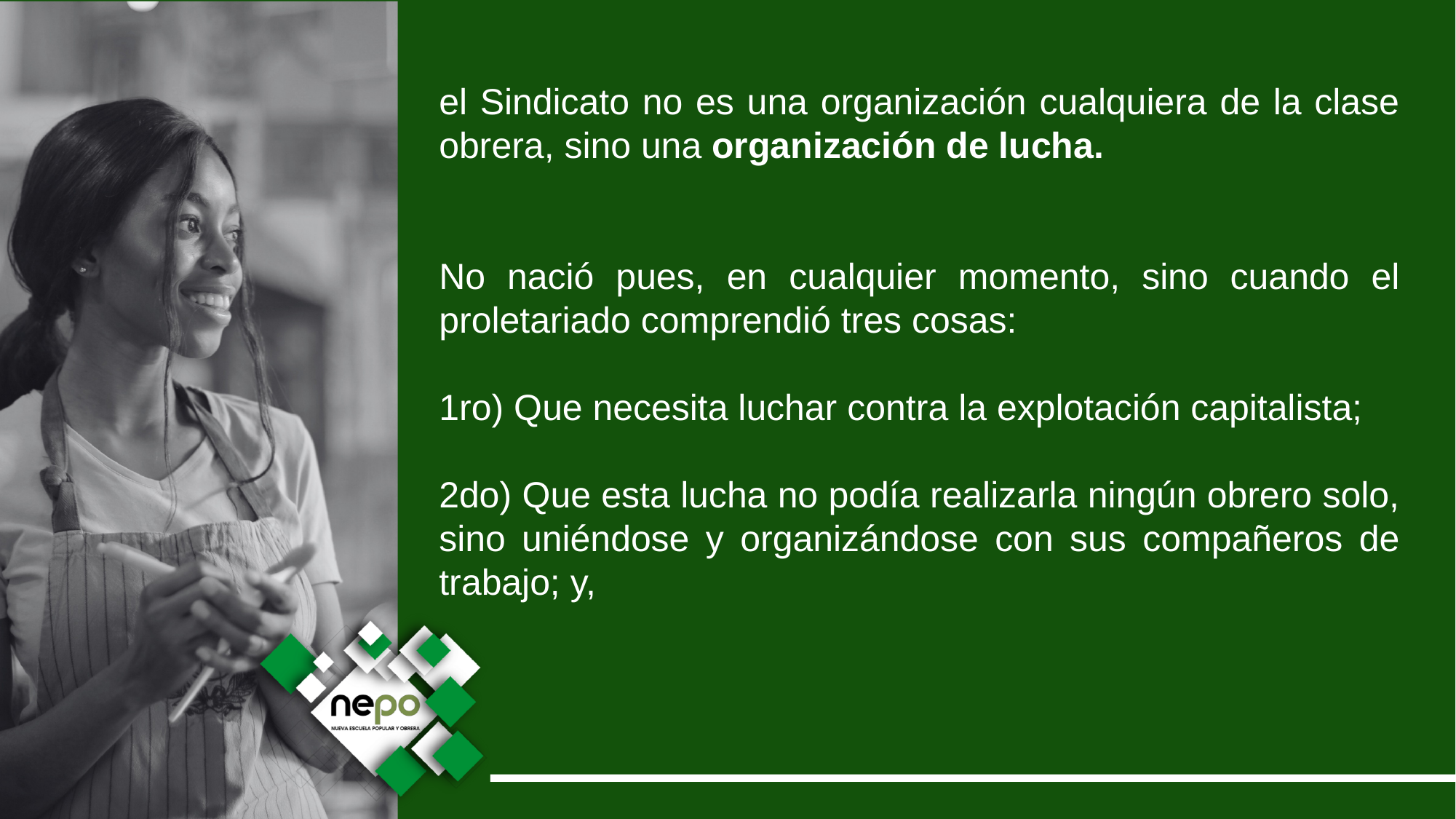

el Sindicato no es una organización cualquiera de la clase obrera, sino una organización de lucha.

No nació pues, en cualquier momento, sino cuando el proletariado comprendió tres cosas:

1ro) Que necesita luchar contra la explotación capitalista;

2do) Que esta lucha no podía realizarla ningún obrero solo, sino uniéndose y organizándose con sus compañeros de trabajo; y,